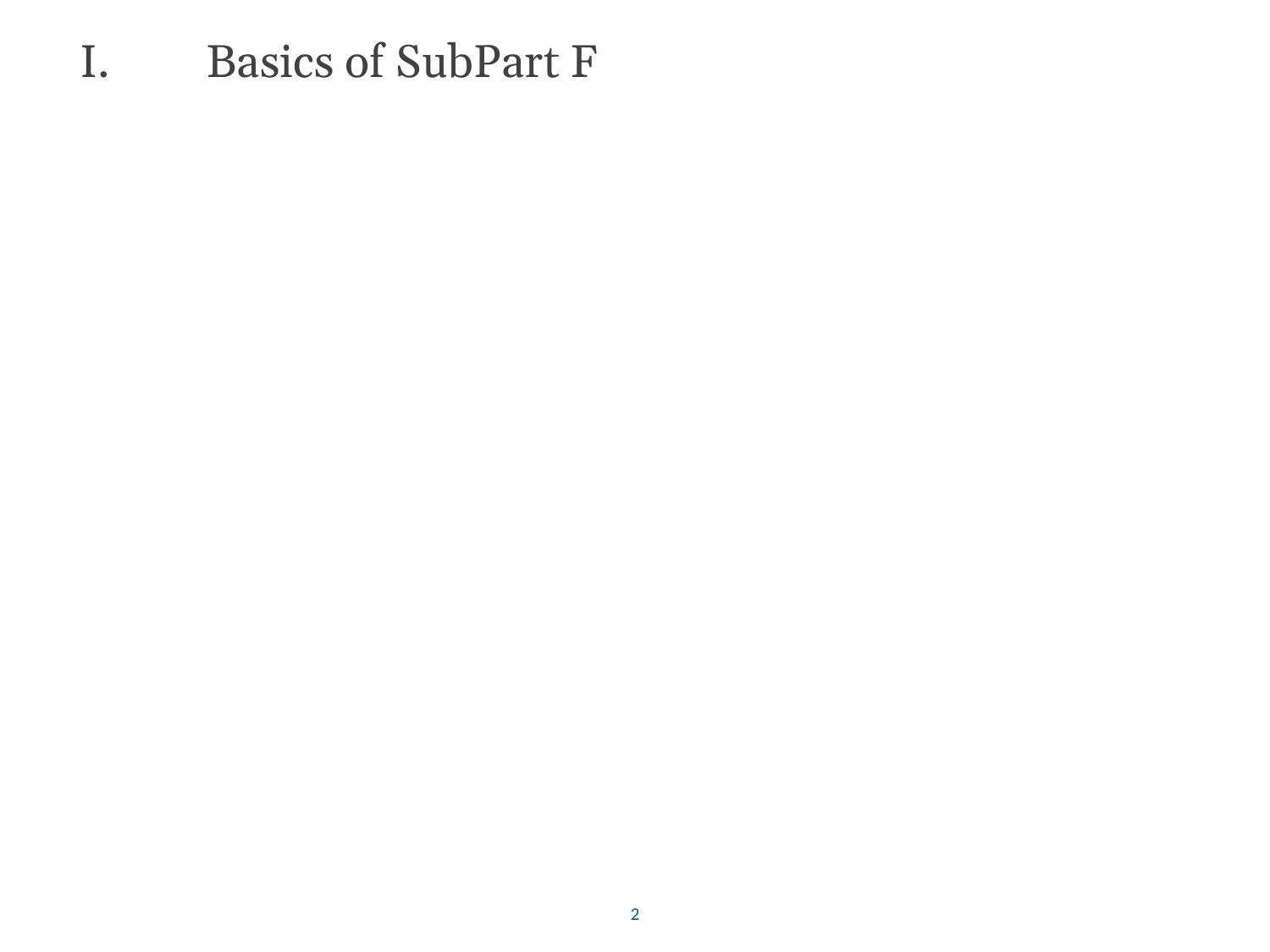

# I.	Basics of SubPart F

2